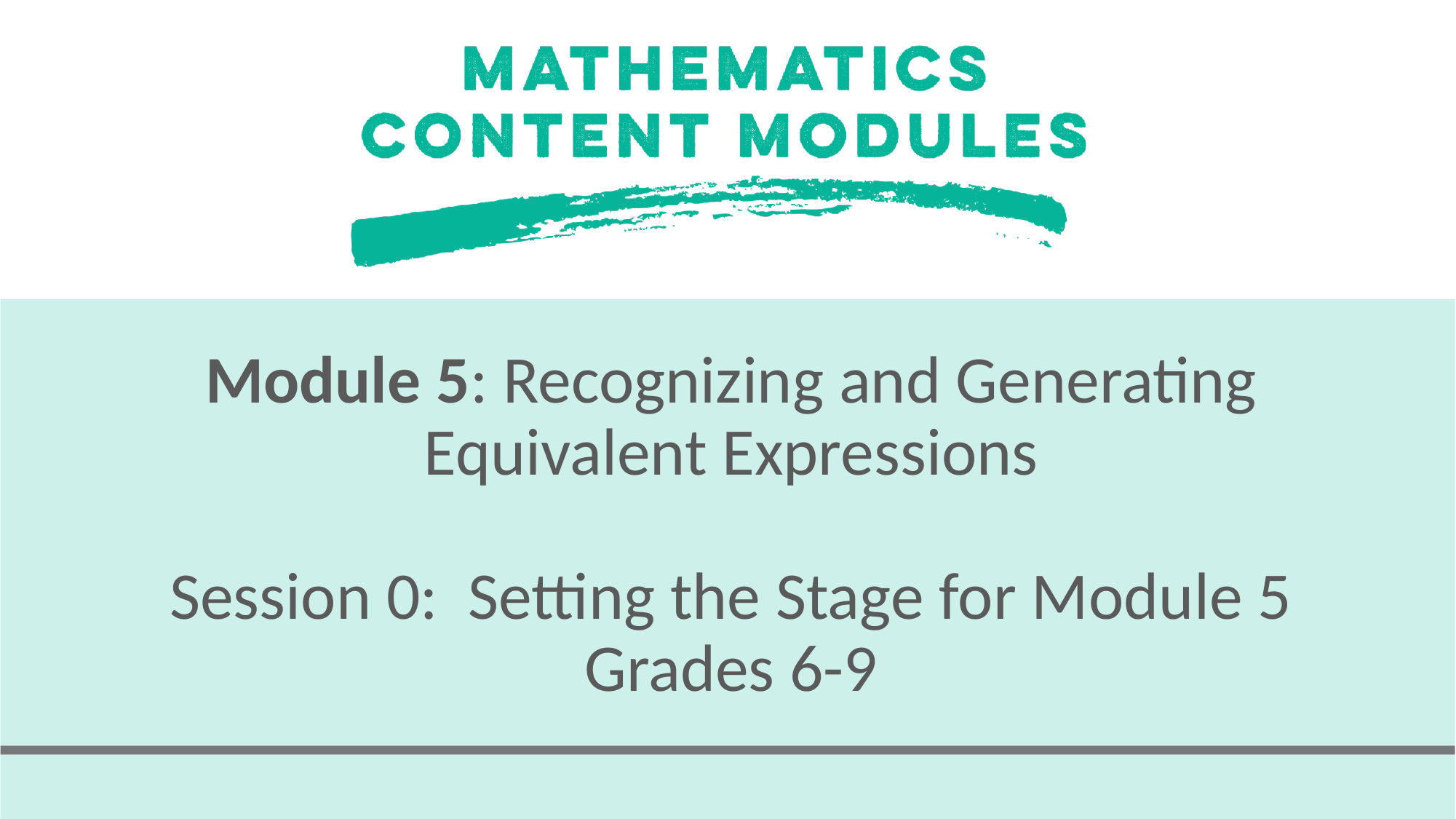

# Module 5: Recognizing and Generating Equivalent Expressions Session 0:  Setting the Stage for Module 5 Grades 6-9